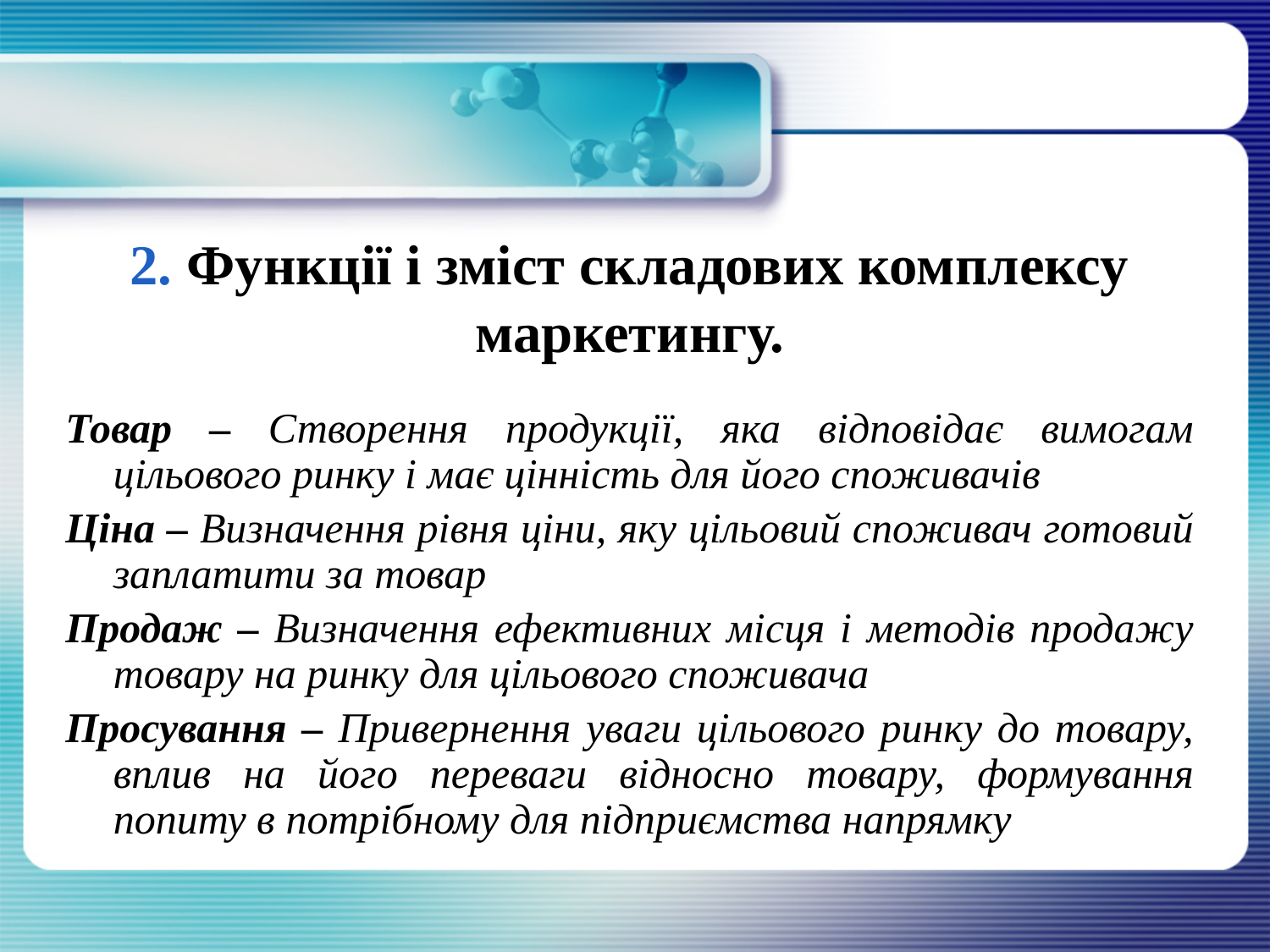

2. Функції і зміст складових комплексу маркетингу.

Товар – Створення продукції, яка відповідає вимогам цільового ринку і має цінність для його споживачів
Ціна – Визначення рівня ціни, яку цільовий споживач готовий заплатити за товар
Продаж – Визначення ефективних місця і методів продажу товару на ринку для цільового споживача
Просування – Привернення уваги цільового ринку до товару, вплив на його переваги відносно товару, формування попиту в потрібному для підприємства напрямку